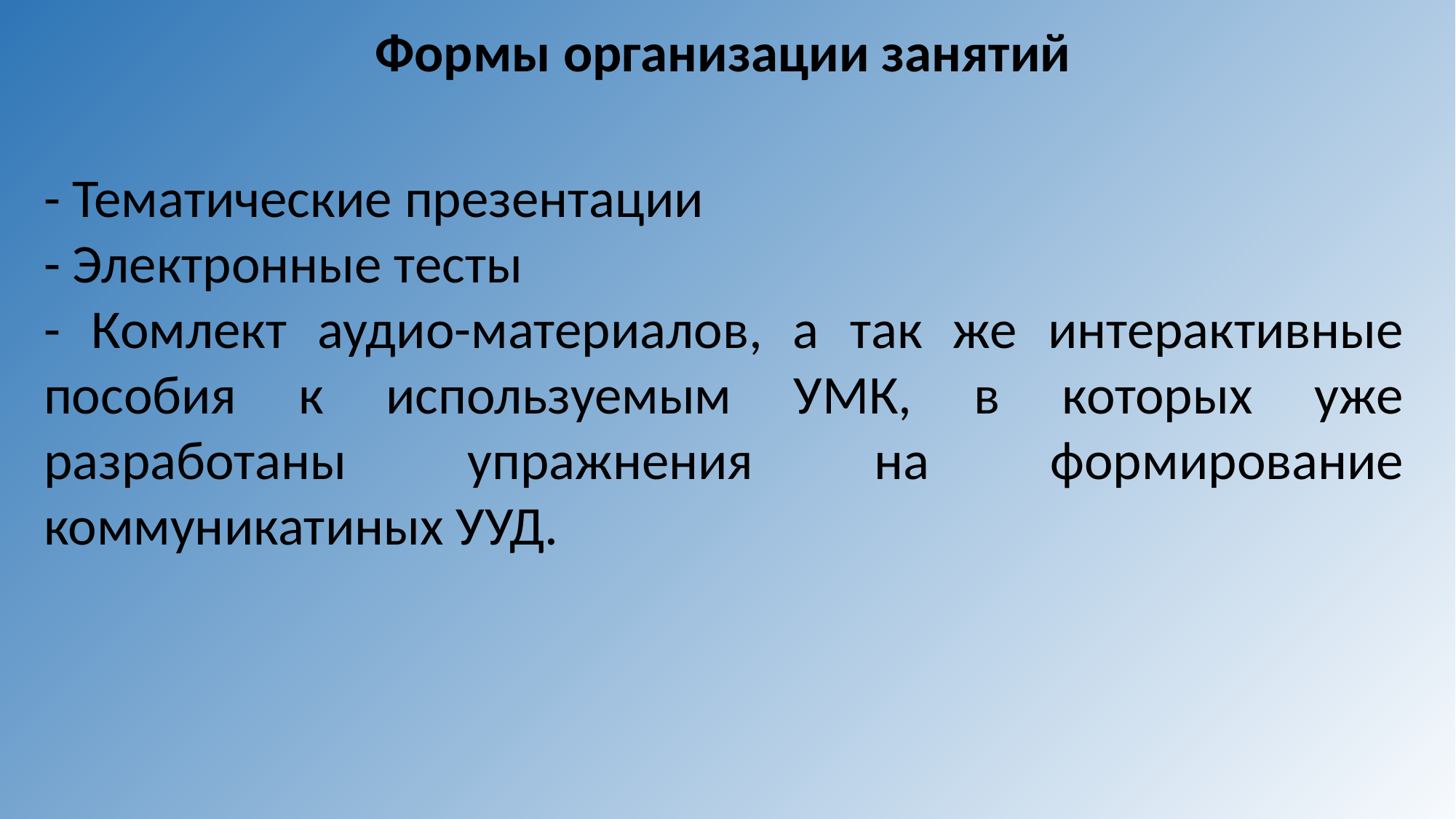

Формы организации занятий
- Тематические презентации
- Электронные тесты
- Комлект аудио-материалов, а так же интерактивные пособия к используемым УМК, в которых уже разработаны упражнения на формирование коммуникатиных УУД.